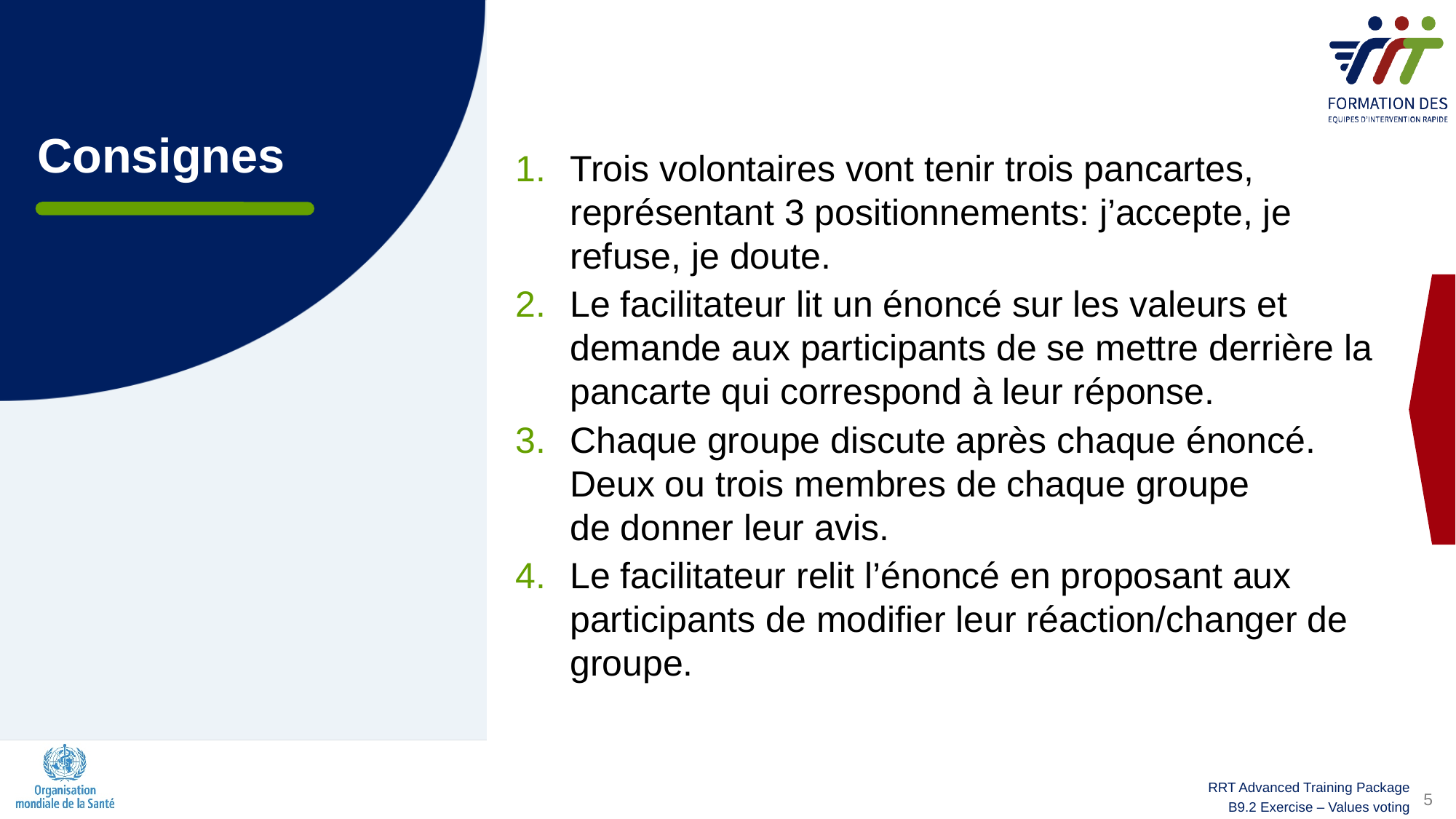

Consignes
Trois volontaires vont tenir trois pancartes, représentant 3 positionnements: j’accepte, je refuse, je doute.
Le facilitateur lit un énoncé sur les valeurs et demande aux participants de se mettre derrière la pancarte qui correspond à leur réponse.
Chaque groupe discute après chaque énoncé. Deux ou trois membres de chaque groupe de donner leur avis.
Le facilitateur relit l’énoncé en proposant aux participants de modifier leur réaction/changer de groupe.